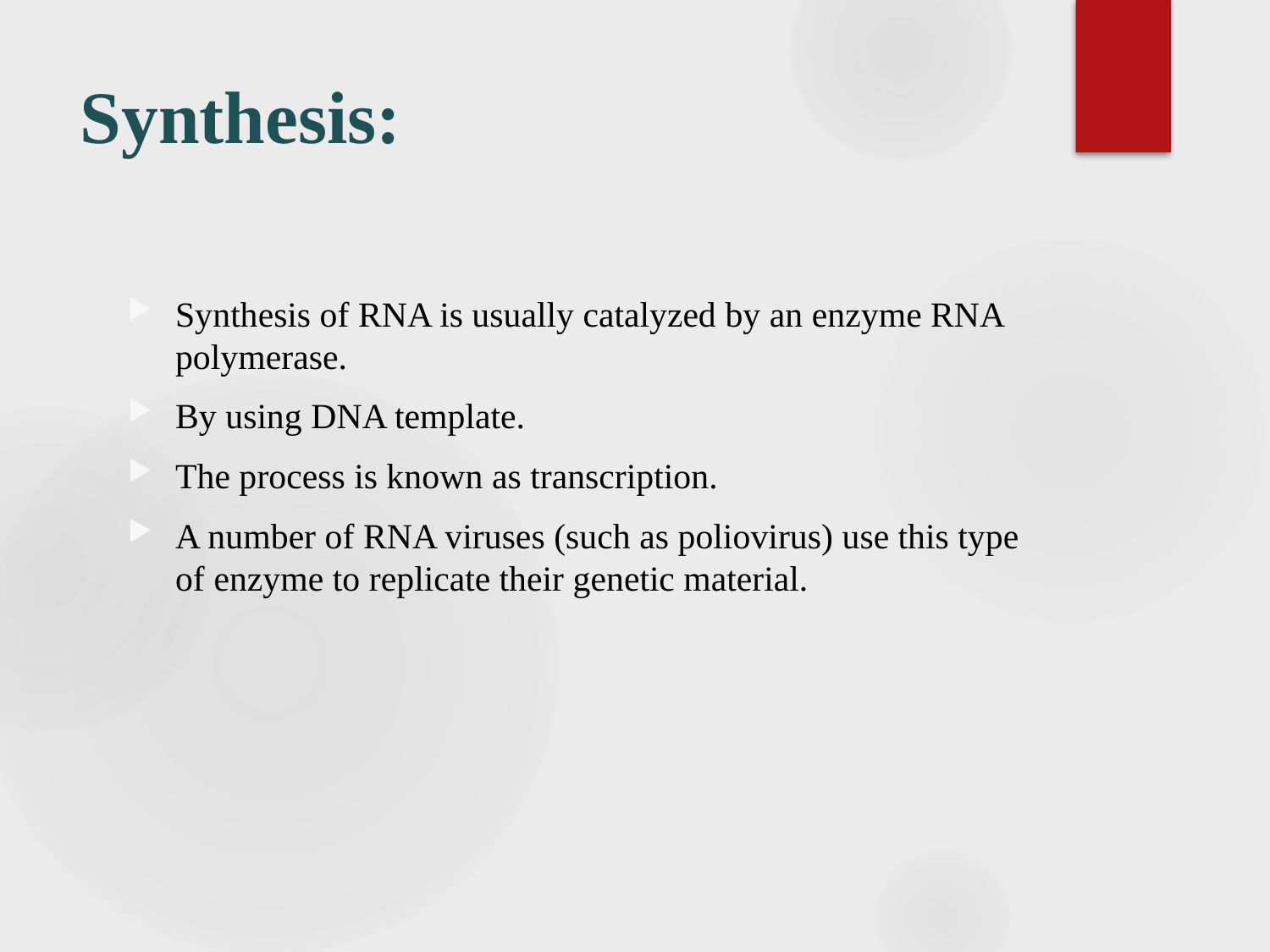

# Synthesis:
Synthesis of RNA is usually catalyzed by an enzyme RNA polymerase.
By using DNA template.
The process is known as transcription.
A number of RNA viruses (such as poliovirus) use this type of enzyme to replicate their genetic material.